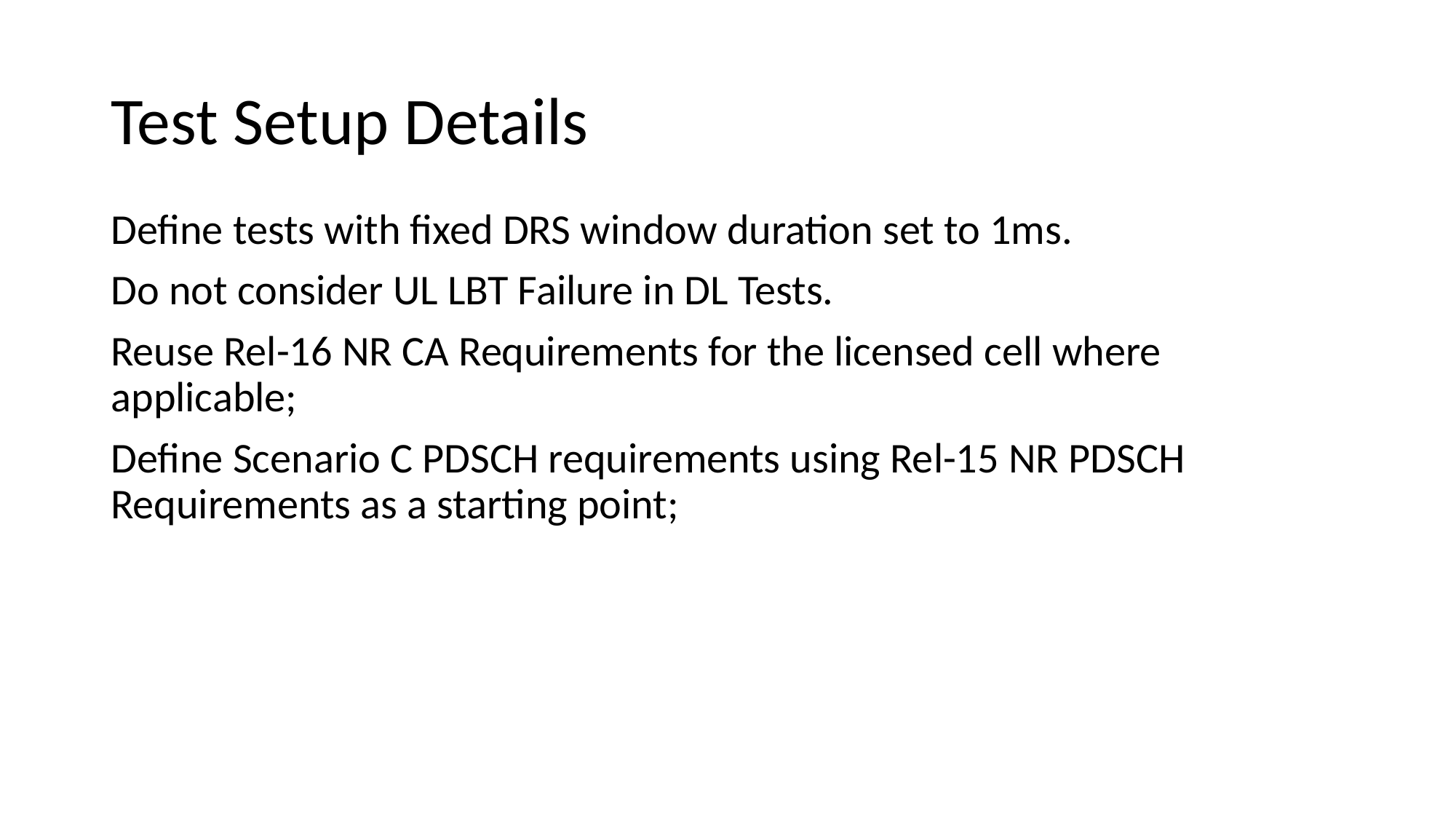

# Test Setup Details
Define tests with fixed DRS window duration set to 1ms.
Do not consider UL LBT Failure in DL Tests.
Reuse Rel-16 NR CA Requirements for the licensed cell where applicable;
Define Scenario C PDSCH requirements using Rel-15 NR PDSCH Requirements as a starting point;